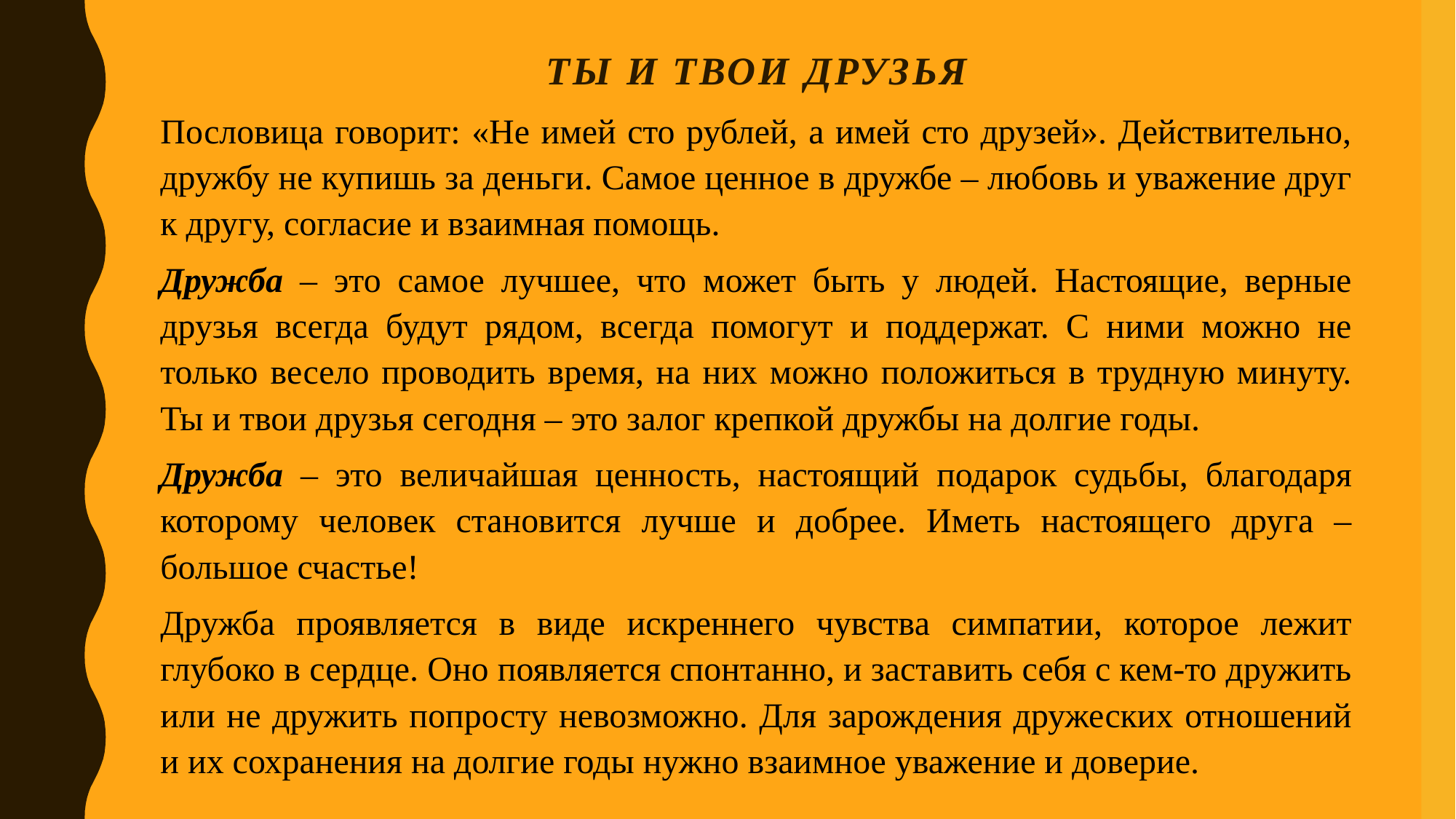

# Ты и твои друзья
Пословица говорит: «Не имей сто рублей, а имей сто друзей». Действительно, дружбу не купишь за деньги. Самое ценное в дружбе – любовь и уважение друг к другу, согласие и взаимная помощь.
Дружба – это самое лучшее, что может быть у людей. Настоящие, верные друзья всегда будут рядом, всегда помогут и поддержат. С ними можно не только весело проводить время, на них можно положиться в трудную минуту. Ты и твои друзья сегодня – это залог крепкой дружбы на долгие годы.
Дружба – это величайшая ценность, настоящий подарок судьбы, благодаря которому человек становится лучше и добрее. Иметь настоящего друга – большое счастье!
Дружба проявляется в виде искреннего чувства симпатии, которое лежит глубоко в сердце. Оно появляется спонтанно, и заставить себя с кем-то дружить или не дружить попросту невозможно. Для зарождения дружеских отношений и их сохранения на долгие годы нужно взаимное уважение и доверие.